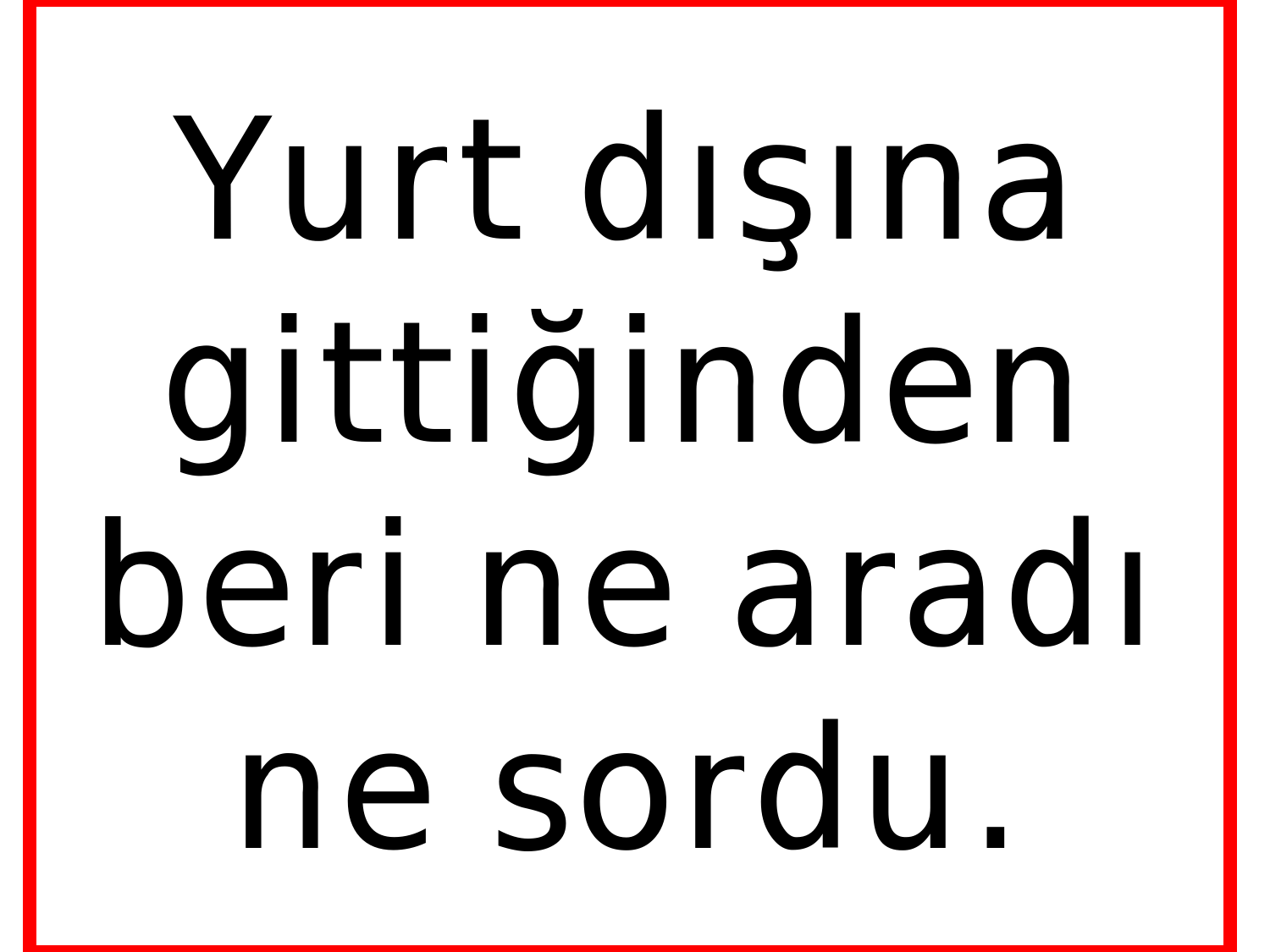

Yurt dışına gittiğinden beri ne aradı ne sordu.